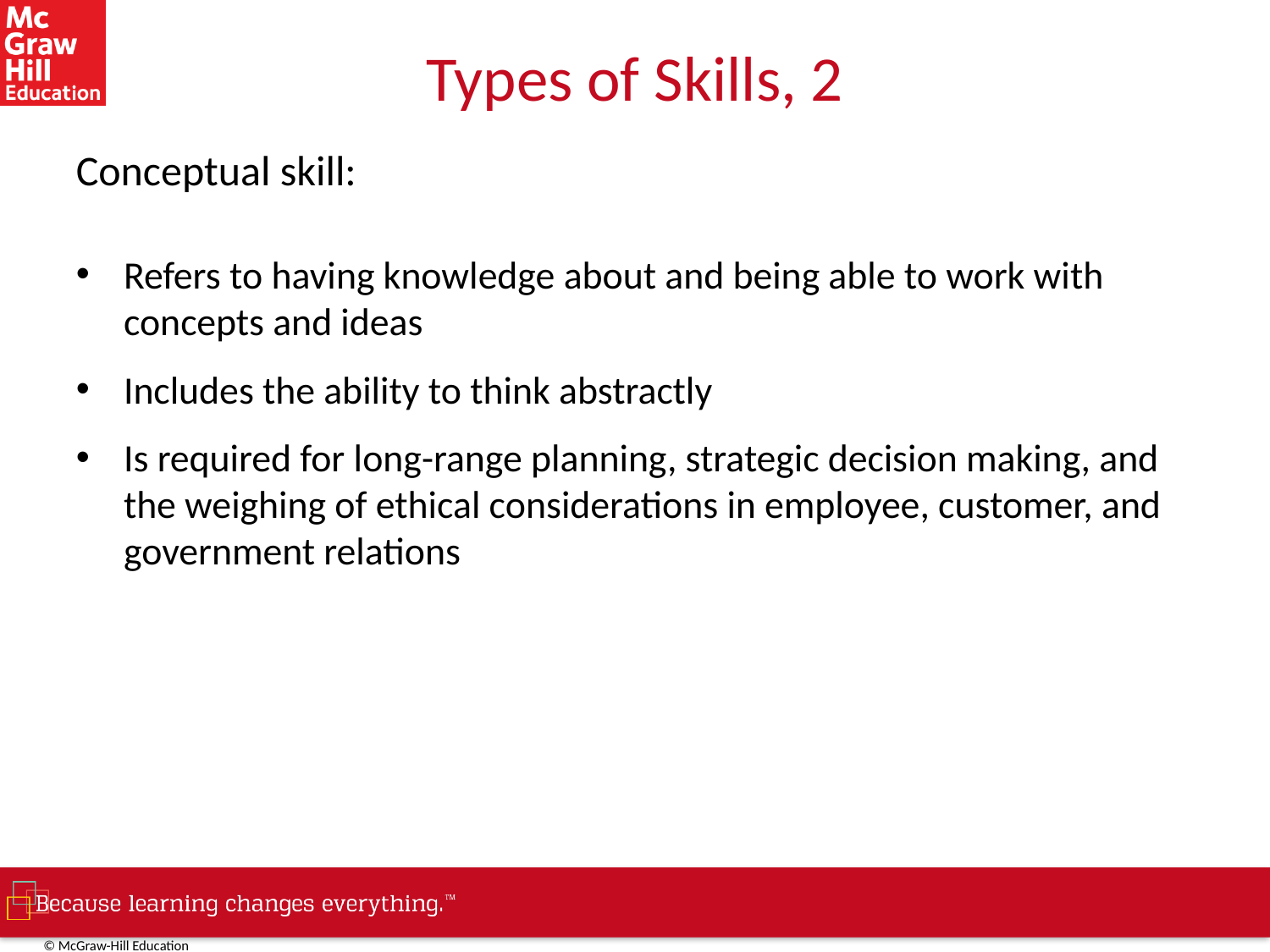

# Types of Skills, 2
Conceptual skill:

Refers to having knowledge about and being able to work with concepts and ideas
Includes the ability to think abstractly
Is required for long-range planning, strategic decision making, and the weighing of ethical considerations in employee, customer, and government relations